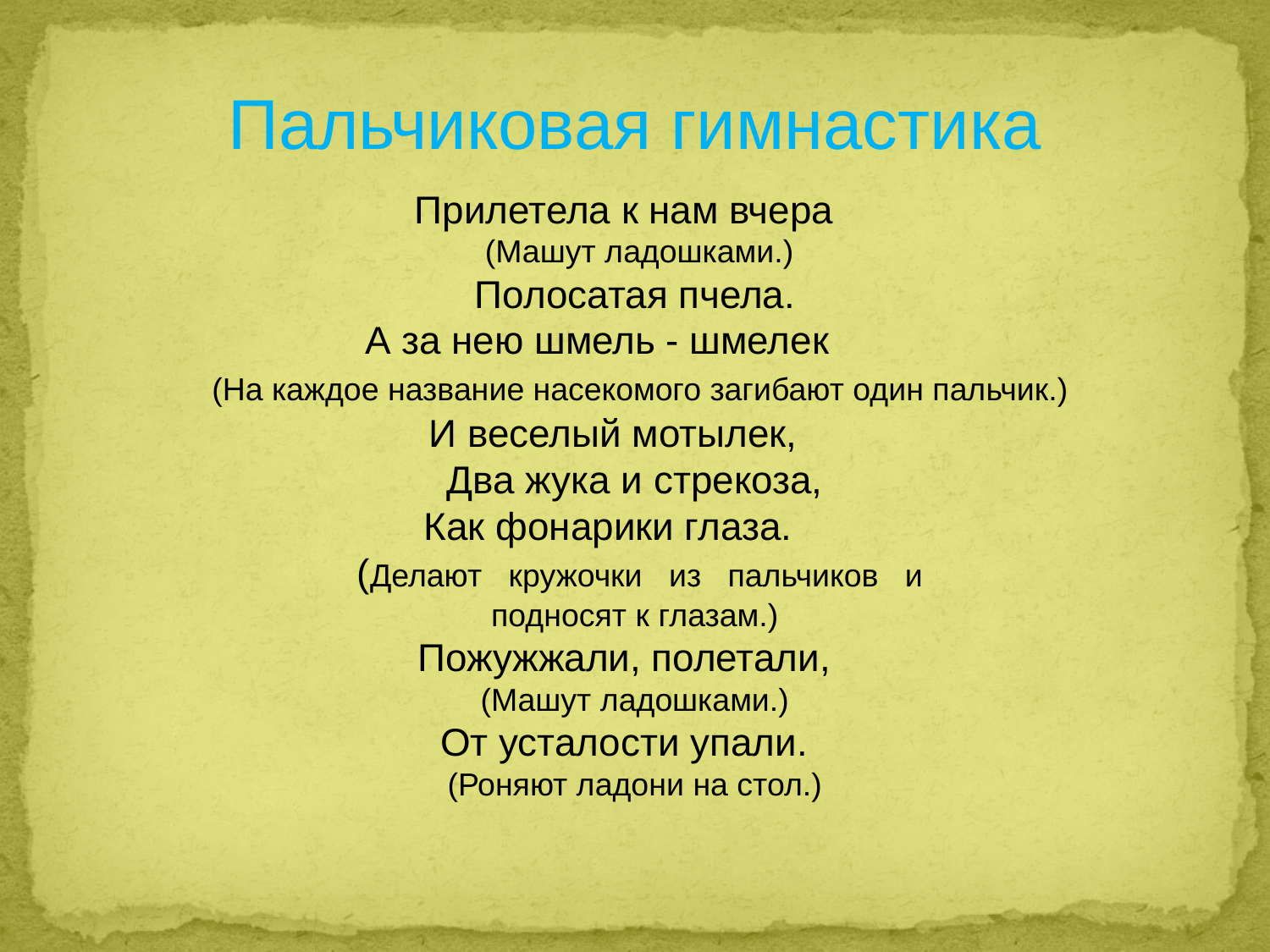

Пальчиковая гимнастика
                    Прилетела к нам вчера
 (Машут ладошками.)
Полосатая пчела.
А за нею шмель - шмелек
 (На каждое название насекомого загибают один пальчик.)
И веселый мотылек,
Два жука и стрекоза,
Как фонарики глаза.
 (Делают   кружочки   из   пальчиков   и
подносят к глазам.)
                         Пожужжали, полетали,
(Машут ладошками.)
                  От усталости упали.
(Роняют ладони на стол.)

 .